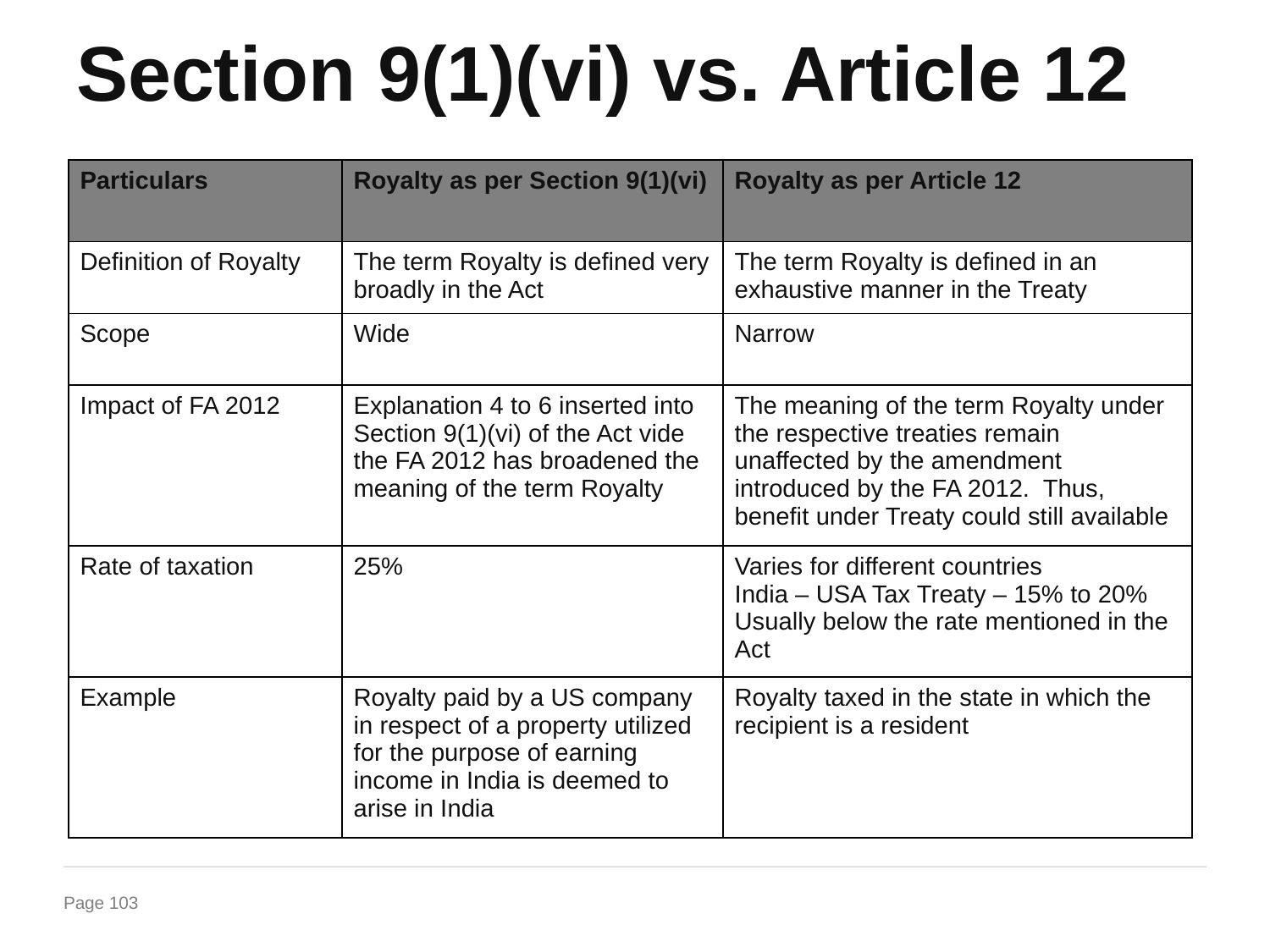

# Section 9(1)(vi) vs. Article 12
| Particulars | Royalty as per Section 9(1)(vi) | Royalty as per Article 12 |
| --- | --- | --- |
| Definition of Royalty | The term Royalty is defined very broadly in the Act | The term Royalty is defined in an exhaustive manner in the Treaty |
| Scope | Wide | Narrow |
| Impact of FA 2012 | Explanation 4 to 6 inserted into Section 9(1)(vi) of the Act vide the FA 2012 has broadened the meaning of the term Royalty | The meaning of the term Royalty under the respective treaties remain unaffected by the amendment introduced by the FA 2012. Thus, benefit under Treaty could still available |
| Rate of taxation | 25% | Varies for different countries India – USA Tax Treaty – 15% to 20% Usually below the rate mentioned in the Act |
| Example | Royalty paid by a US company in respect of a property utilized for the purpose of earning income in India is deemed to arise in India | Royalty taxed in the state in which the recipient is a resident |